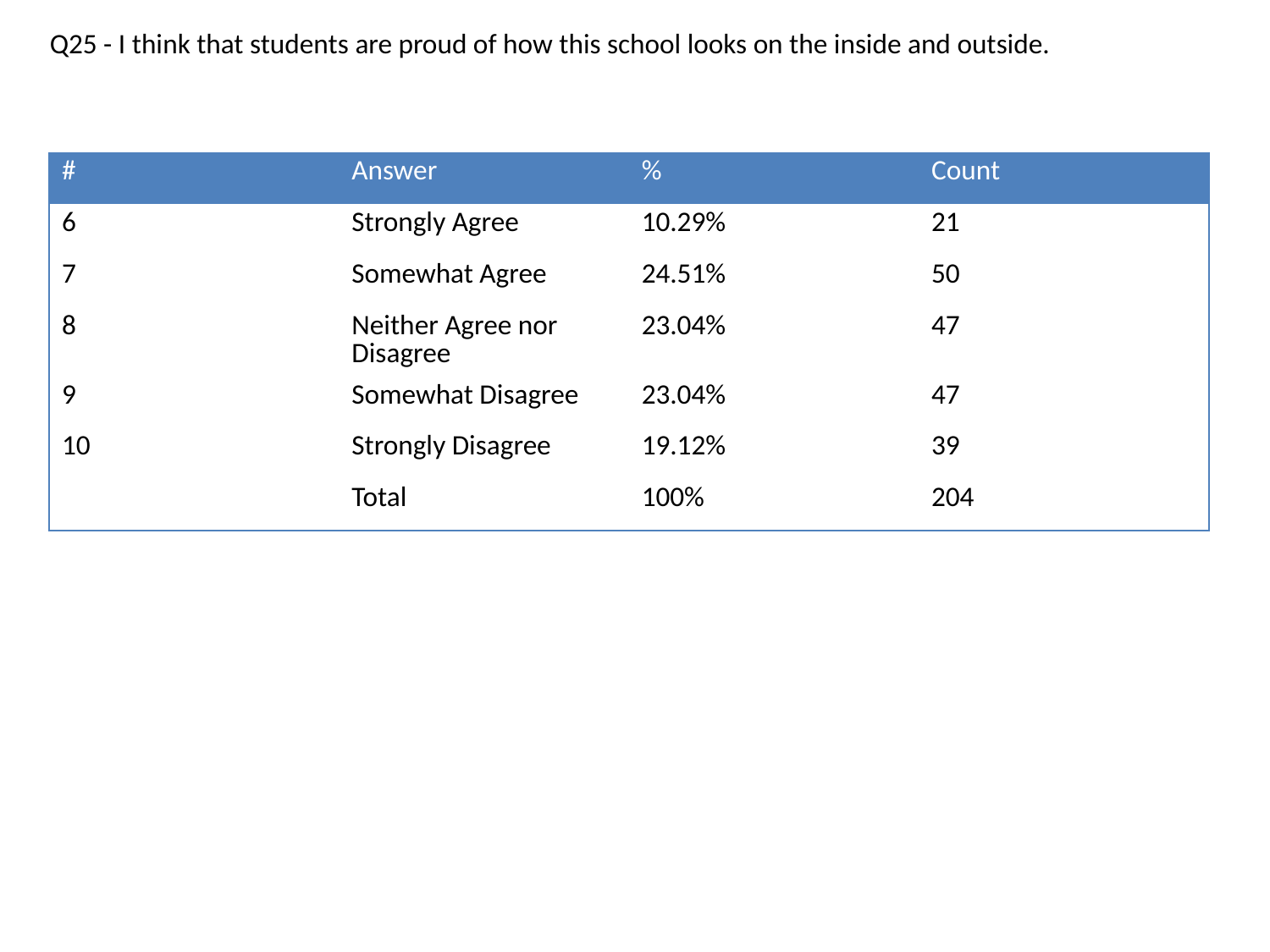

Q25 - I think that students are proud of how this school looks on the inside and outside.
| # | Answer | % | Count |
| --- | --- | --- | --- |
| 6 | Strongly Agree | 10.29% | 21 |
| 7 | Somewhat Agree | 24.51% | 50 |
| 8 | Neither Agree nor Disagree | 23.04% | 47 |
| 9 | Somewhat Disagree | 23.04% | 47 |
| 10 | Strongly Disagree | 19.12% | 39 |
|  | Total | 100% | 204 |